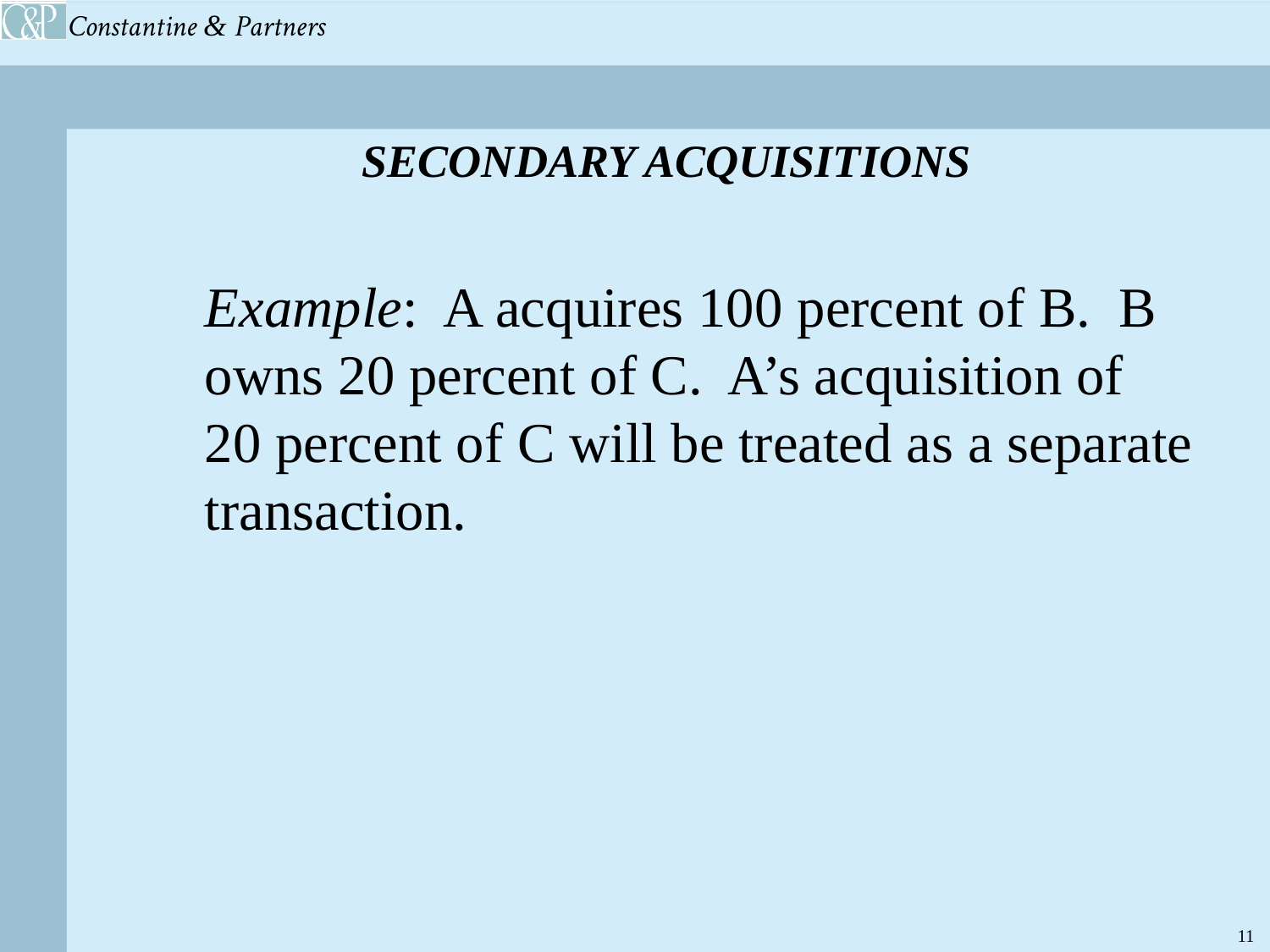

SECONDARY ACQUISITIONS
	Example:  A acquires 100 percent of B.  B 		owns 20 percent of C.  A’s acquisition of
	20 percent of C will be treated as a separate 		transaction.